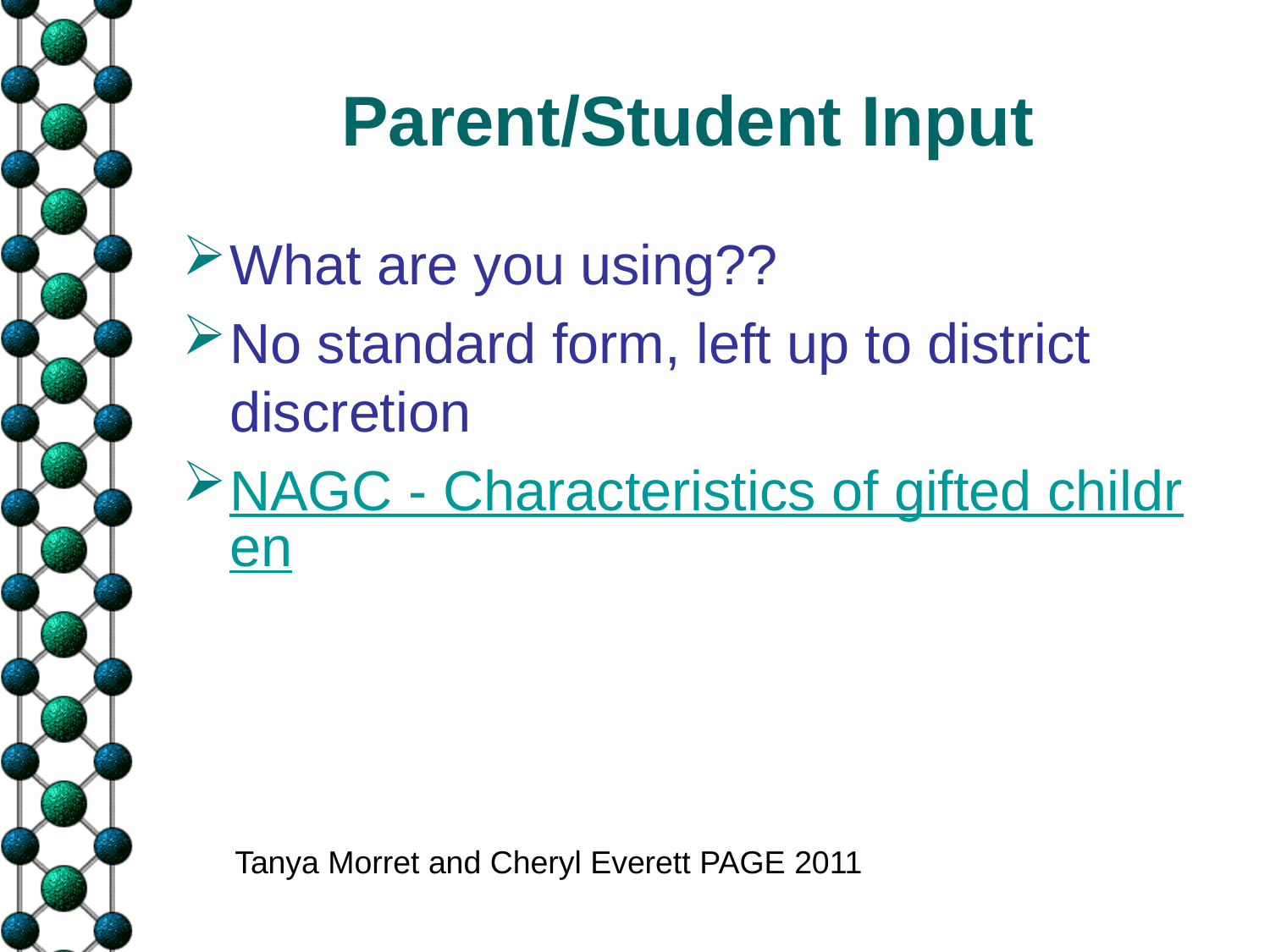

# Parent/Student Input
What are you using??
No standard form, left up to district discretion
NAGC - Characteristics of gifted children
Tanya Morret and Cheryl Everett PAGE 2011